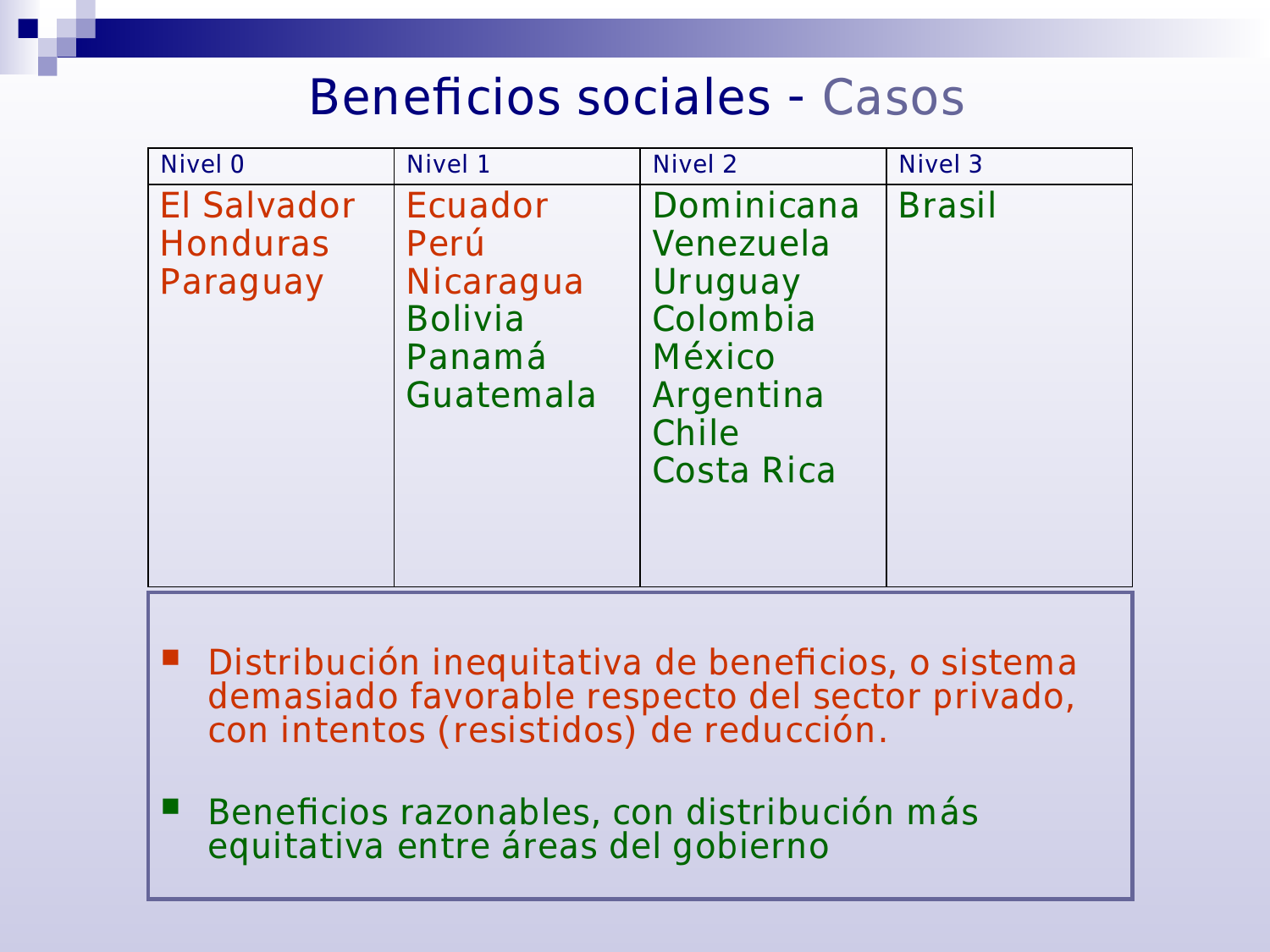

# Beneficios sociales - Casos
| Nivel 0 | Nivel 1 | Nivel 2 | Nivel 3 |
| --- | --- | --- | --- |
| El Salvador Honduras Paraguay | Ecuador Perú Nicaragua Bolivia Panamá Guatemala | Dominicana Venezuela Uruguay Colombia México Argentina Chile Costa Rica | Brasil |

Distribución inequitativa de beneficios, o sistema demasiado favorable respecto del sector privado, con intentos (resistidos) de reducción.

Beneficios razonables, con distribución más equitativa entre áreas del gobierno